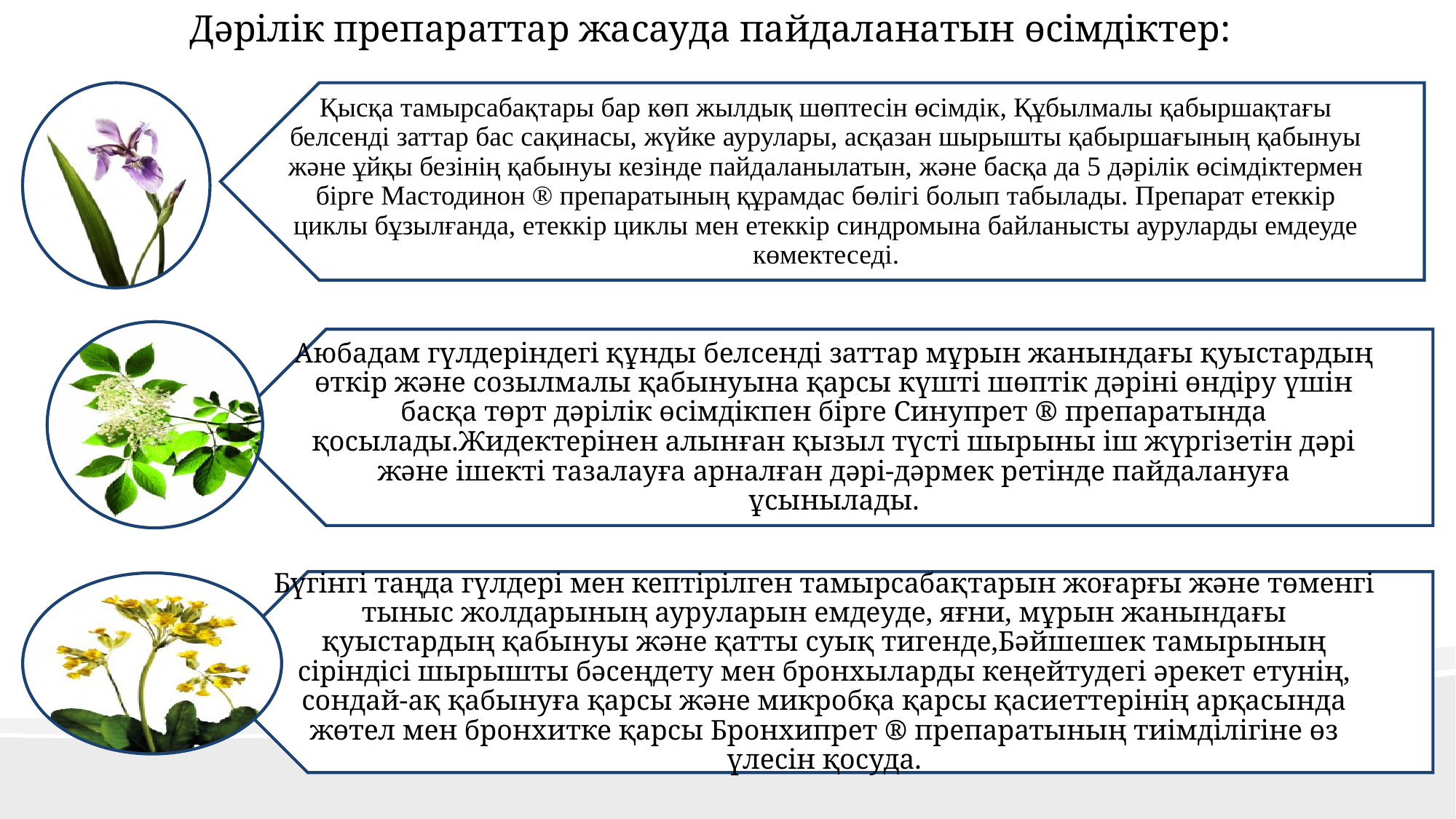

Дәрілік препараттар жасауда пайдаланатын өсімдіктер:
Қысқа тамырсабақтары бар көп жылдық шөптесін өсімдік, Құбылмалы қабыршақтағы белсенді заттар бас сақинасы, жүйке аурулары, асқазан шырышты қабыршағының қабынуы және ұйқы безінің қабынуы кезінде пайдаланылатын, және басқа да 5 дәрілік өсімдіктермен бірге Мастодинон ® препаратының құрамдас бөлігі болып табылады. Препарат етеккір циклы бұзылғанда, етеккір циклы мен етеккір синдромына байланысты ауруларды емдеуде көмектеседі.
Аюбадам гүлдеріндегі құнды белсенді заттар мұрын жанындағы қуыстардың өткір және созылмалы қабынуына қарсы күшті шөптік дәріні өндіру үшін басқа төрт дәрілік өсімдікпен бірге Синупрет ® препаратында қосылады.Жидектерінен алынған қызыл түсті шырыны іш жүргізетін дәрі және ішекті тазалауға арналған дәрі-дәрмек ретінде пайдалануға ұсынылады.
Бүгінгі таңда гүлдері мен кептірілген тамырсабақтарын жоғарғы және төменгі тыныс жолдарының ауруларын емдеуде, яғни, мұрын жанындағы қуыстардың қабынуы және қатты суық тигенде,Бәйшешек тамырының сіріндісі шырышты бәсеңдету мен бронхыларды кеңейтудегі әрекет етунің, сондай-ақ қабынуға қарсы және микробқа қарсы қасиеттерінің арқасында жөтел мен бронхитке қарсы Бронхипрет ® препаратының тиімділігіне өз үлесін қосуда.